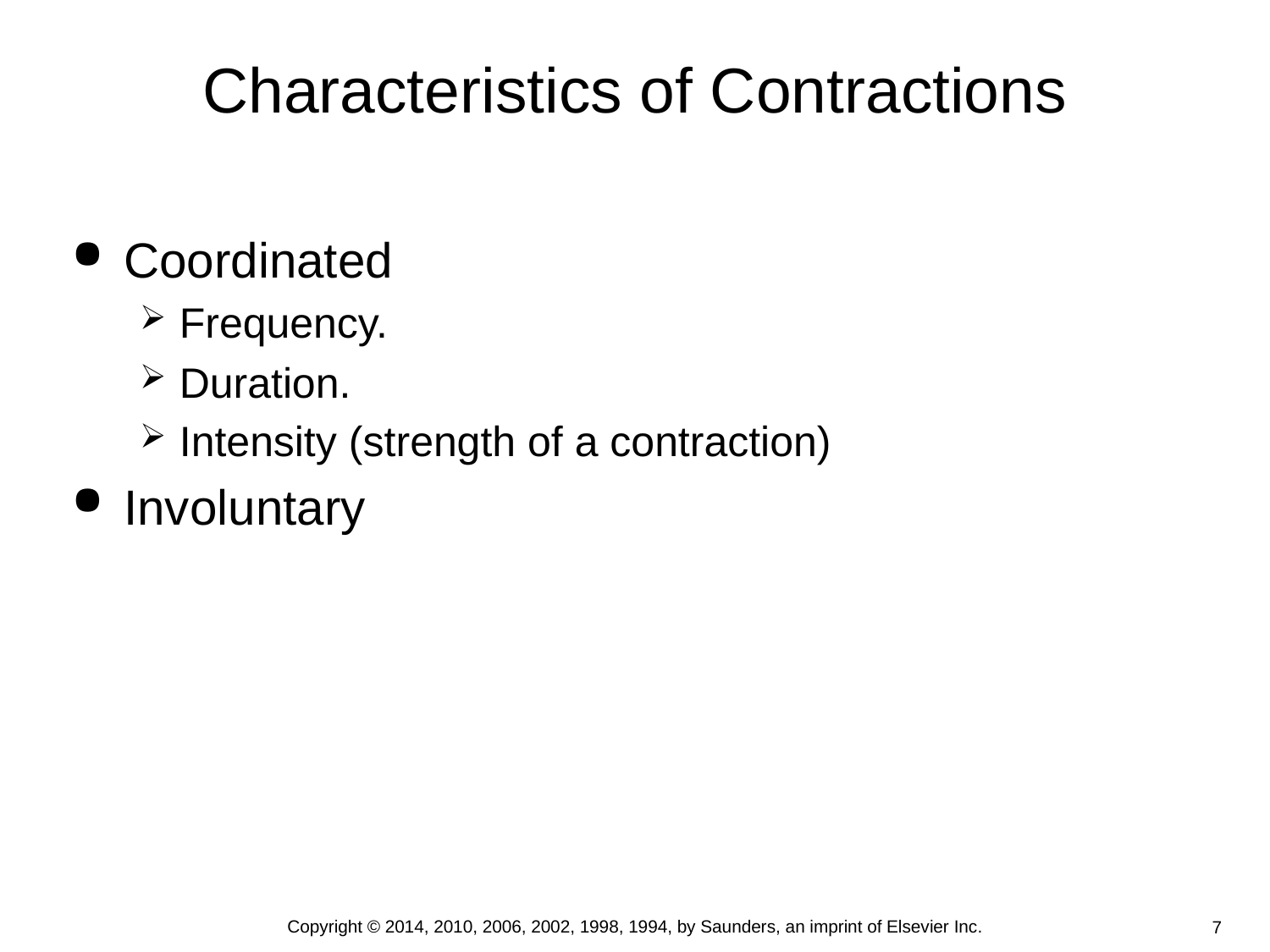

# Characteristics of Contractions
Coordinated
Frequency.
Duration.
Intensity (strength of a contraction)
Involuntary
Copyright © 2014, 2010, 2006, 2002, 1998, 1994, by Saunders, an imprint of Elsevier Inc.
7